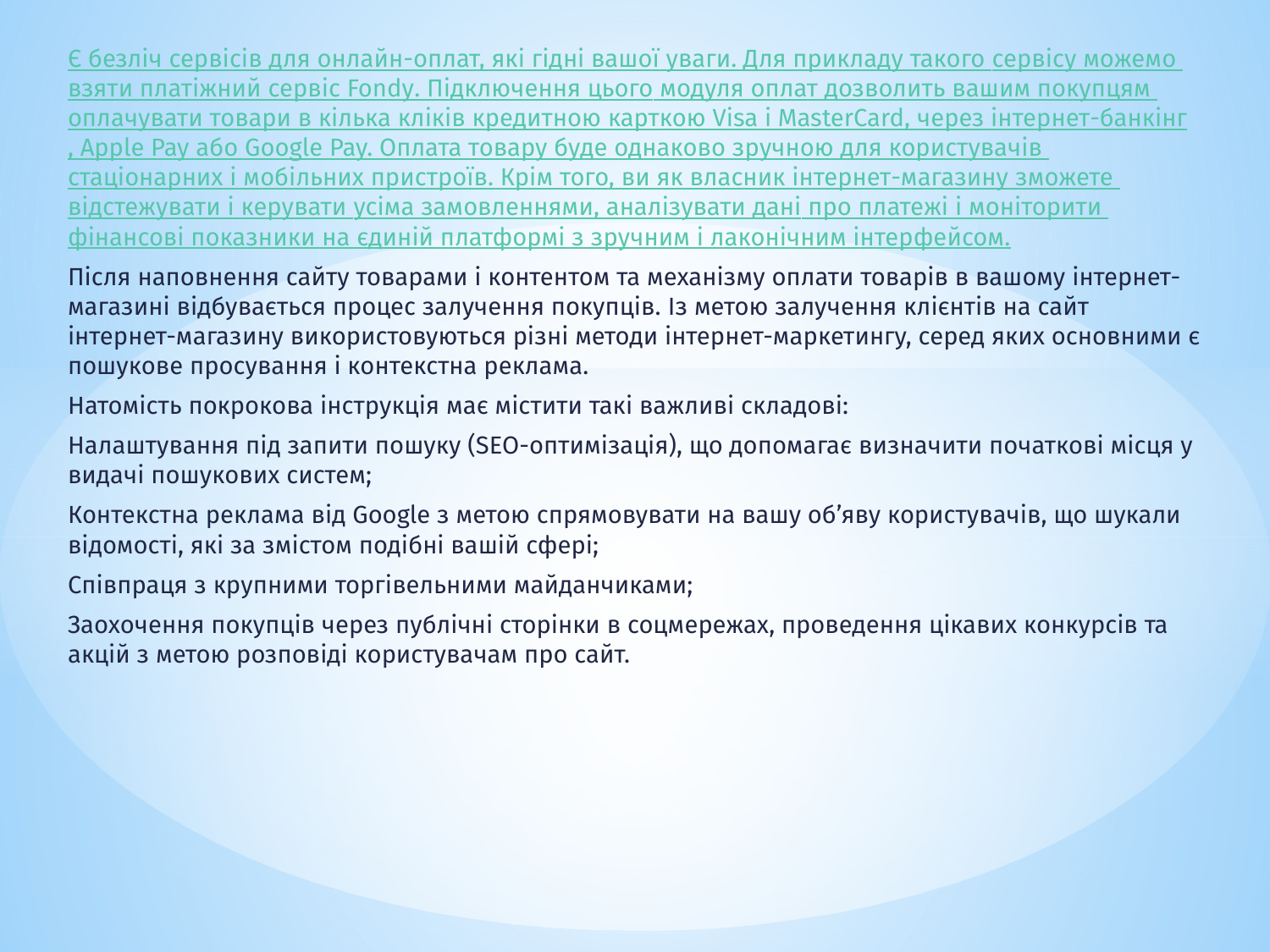

Є безліч сервісів для онлайн-оплат, які гідні вашої уваги. Для прикладу такого сервісу можемо взяти платіжний сервіс Fondy. Підключення цього модуля оплат дозволить вашим покупцям оплачувати товари в кілька кліків кредитною карткою Visa і MasterCard, через інтернет-банкінг, Apple Pay або Google Pay. Оплата товару буде однаково зручною для користувачів стаціонарних і мобільних пристроїв. Крім того, ви як власник інтернет-магазину зможете відстежувати і керувати усіма замовленнями, аналізувати дані про платежі і моніторити фінансові показники на єдиній платформі з зручним і лаконічним інтерфейсом.
Після наповнення сайту товарами і контентом та механізму оплати товарів в вашому інтернет-магазині відбувається процес залучення покупців. Із метою залучення клієнтів на сайт інтернет-магазину використовуються різні методи інтернет-маркетингу, серед яких основними є пошукове просування і контекстна реклама.
Натомість покрокова інструкція має містити такі важливі складові:
Налаштування під запити пошуку (SEO-оптимізація), що допомагає визначити початкові місця у видачі пошукових систем;
Контекстна реклама від Google з метою спрямовувати на вашу об’яву користувачів, що шукали відомості, які за змістом подібні вашій сфері;
Співпраця з крупними торгівельними майданчиками;
Заохочення покупців через публічні сторінки в соцмережах, проведення цікавих конкурсів та акцій з метою розповіді користувачам про сайт.